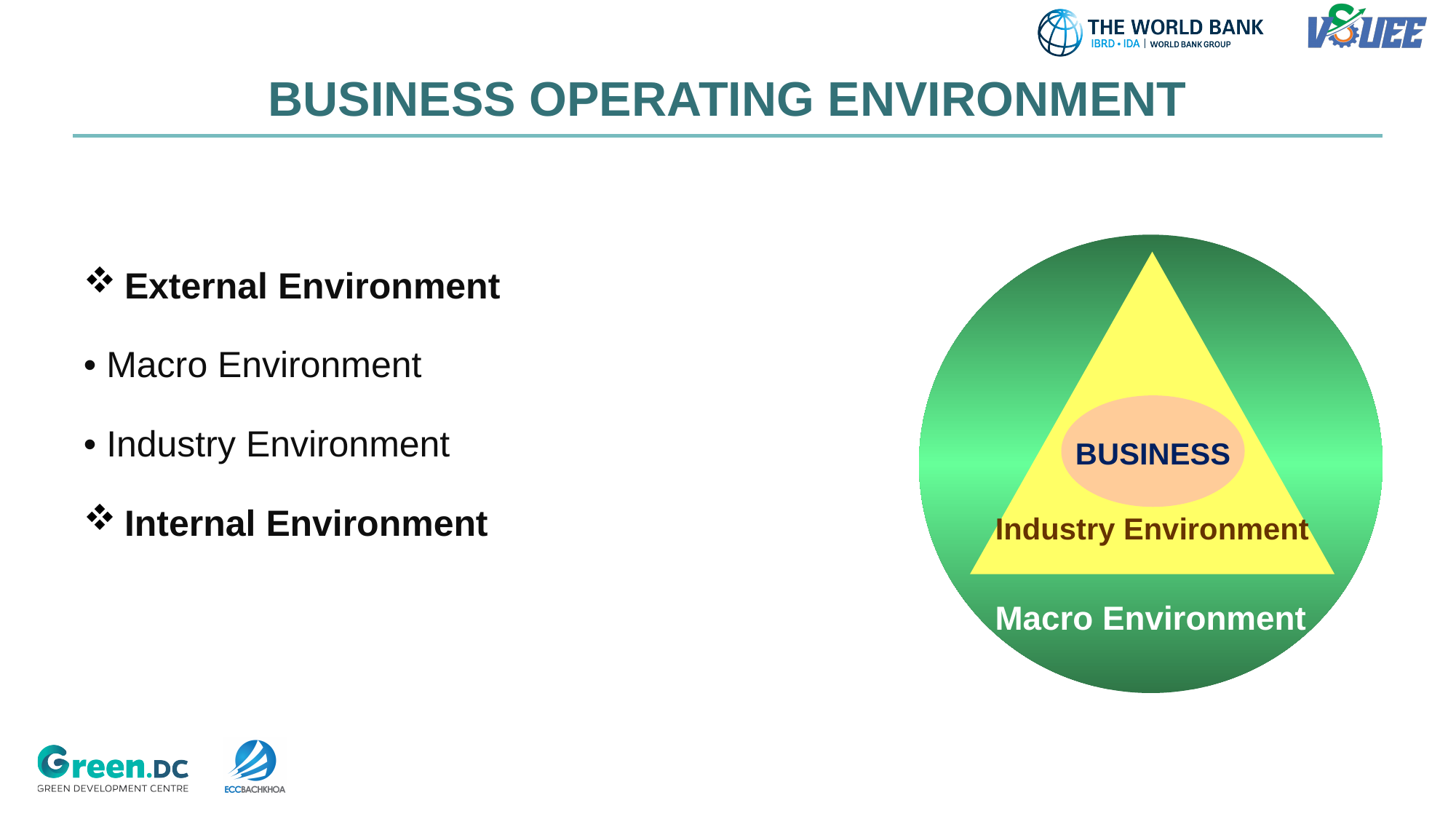

# BUSINESS OPERATING ENVIRONMENT

Macro Environment

Industry Environment

BUSINESS

External Environment
• Macro Environment
• Industry Environment
Internal Environment